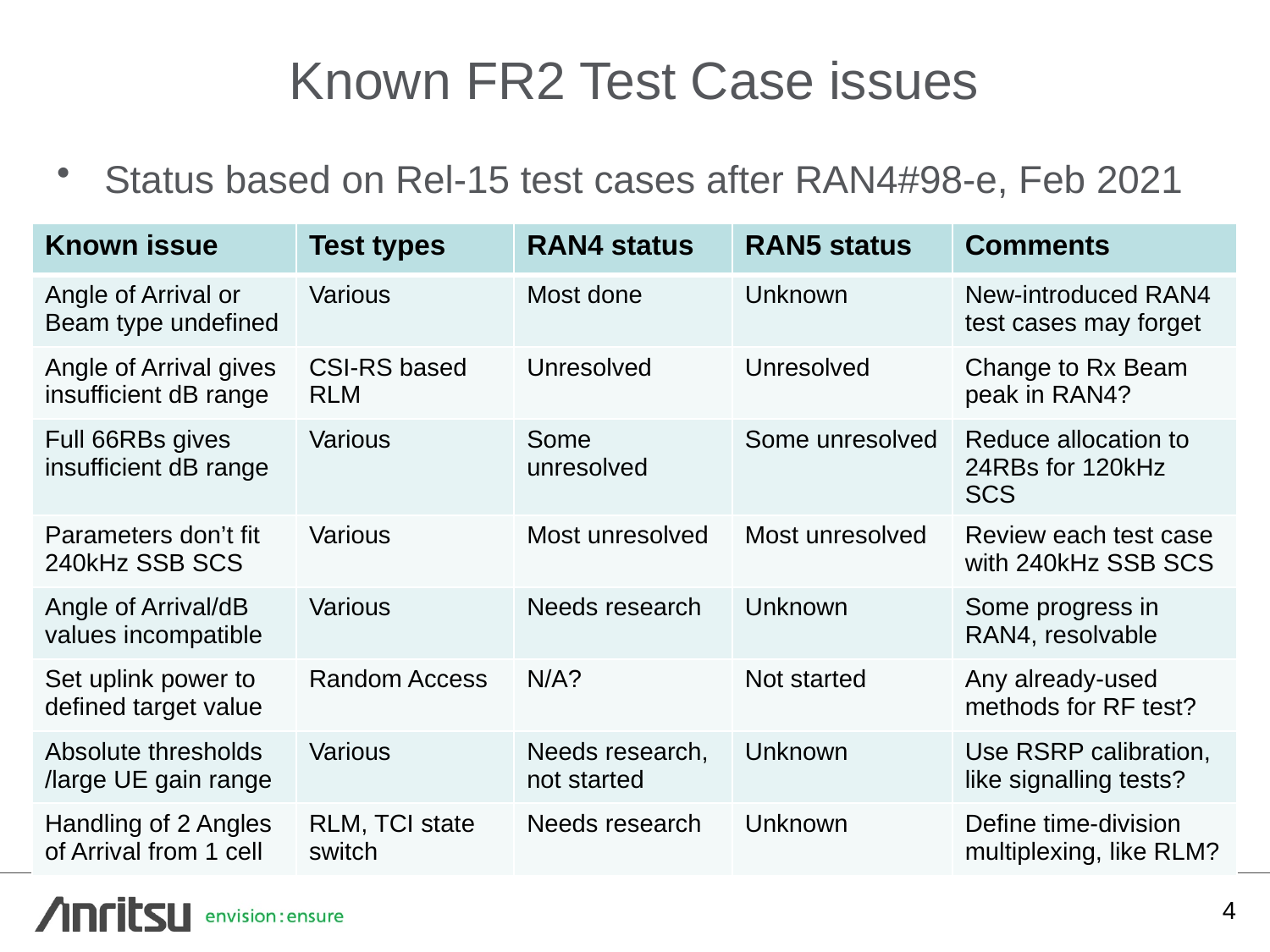

# Known FR2 Test Case issues
Status based on Rel-15 test cases after RAN4#98-e, Feb 2021
| Known issue | Test types | RAN4 status | RAN5 status | Comments |
| --- | --- | --- | --- | --- |
| Angle of Arrival or Beam type undefined | Various | Most done | Unknown | New-introduced RAN4 test cases may forget |
| Angle of Arrival gives insufficient dB range | CSI-RS based RLM | Unresolved | Unresolved | Change to Rx Beam peak in RAN4? |
| Full 66RBs gives insufficient dB range | Various | Some unresolved | Some unresolved | Reduce allocation to 24RBs for 120kHz SCS |
| Parameters don’t fit 240kHz SSB SCS | Various | Most unresolved | Most unresolved | Review each test case with 240kHz SSB SCS |
| Angle of Arrival/dB values incompatible | Various | Needs research | Unknown | Some progress in RAN4, resolvable |
| Set uplink power to defined target value | Random Access | N/A? | Not started | Any already-used methods for RF test? |
| Absolute thresholds /large UE gain range | Various | Needs research, not started | Unknown | Use RSRP calibration, like signalling tests? |
| Handling of 2 Angles of Arrival from 1 cell | RLM, TCI state switch | Needs research | Unknown | Define time-division multiplexing, like RLM? |
4